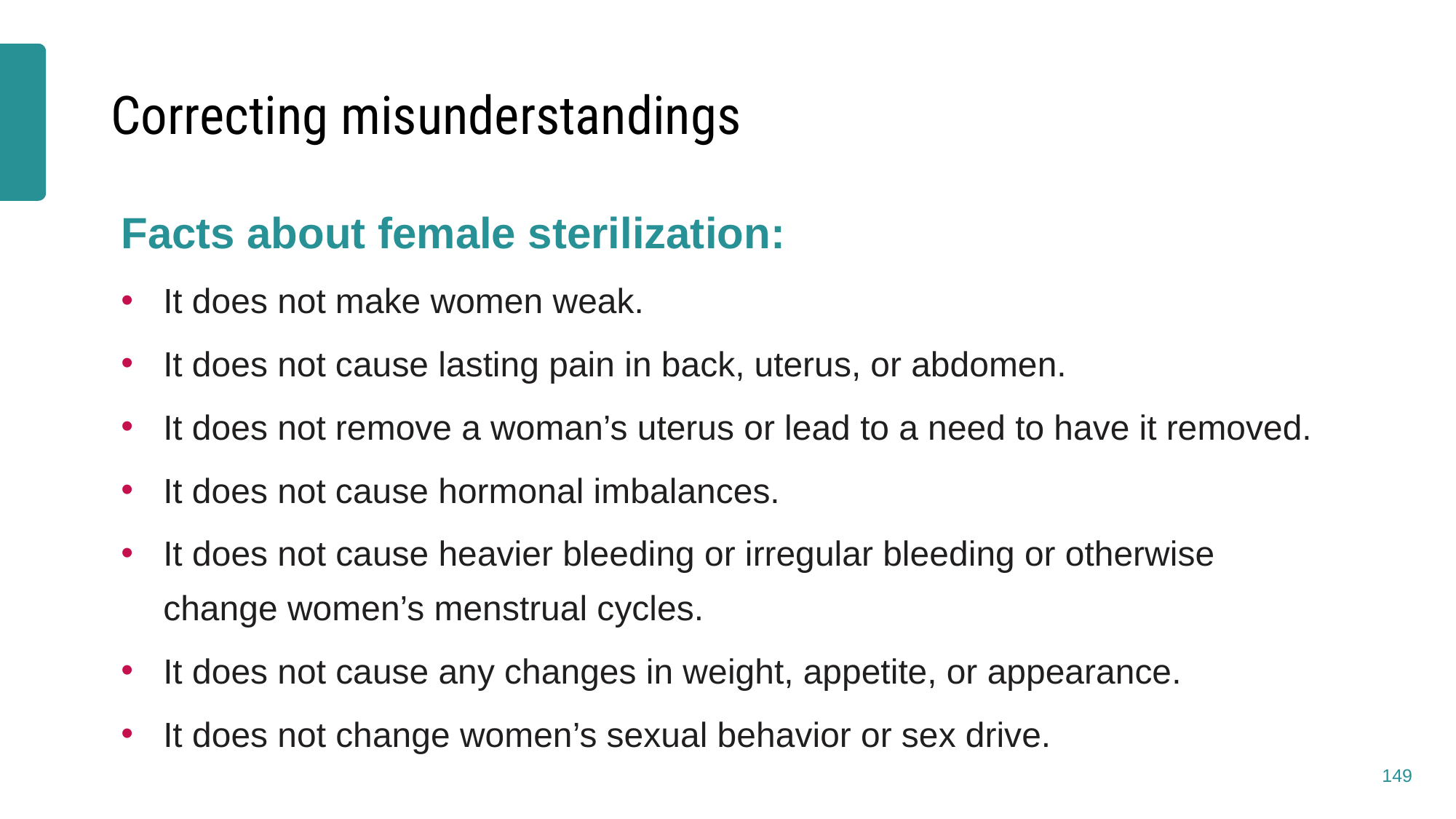

# Correcting misunderstandings
Facts about female sterilization:
It does not make women weak.
It does not cause lasting pain in back, uterus, or abdomen.
It does not remove a woman’s uterus or lead to a need to have it removed.
It does not cause hormonal imbalances.
It does not cause heavier bleeding or irregular bleeding or otherwise change women’s menstrual cycles.
It does not cause any changes in weight, appetite, or appearance.
It does not change women’s sexual behavior or sex drive.

149